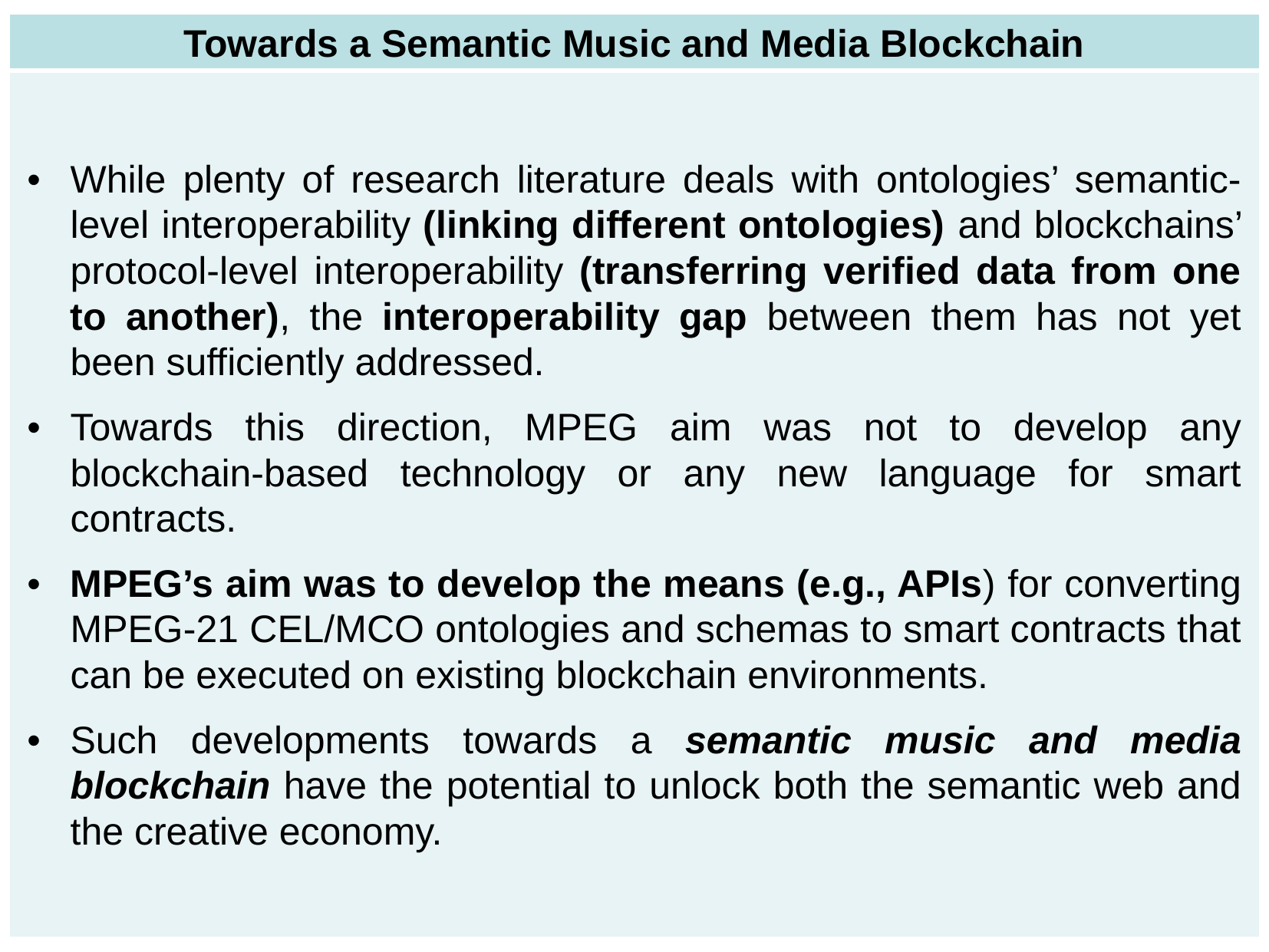

| Towards a Semantic Music and Media Blockchain |
| --- |
| While plenty of research literature deals with ontologies’ semantic-level interoperability (linking different ontologies) and blockchains’ protocol-level interoperability (transferring verified data from one to another), the interoperability gap between them has not yet been sufficiently addressed. Towards this direction, MPEG aim was not to develop any blockchain-based technology or any new language for smart contracts. MPEG’s aim was to develop the means (e.g., APIs) for converting MPEG-21 CEL/MCO ontologies and schemas to smart contracts that can be executed on existing blockchain environments. Such developments towards a semantic music and media blockchain have the potential to unlock both the semantic web and the creative economy. |